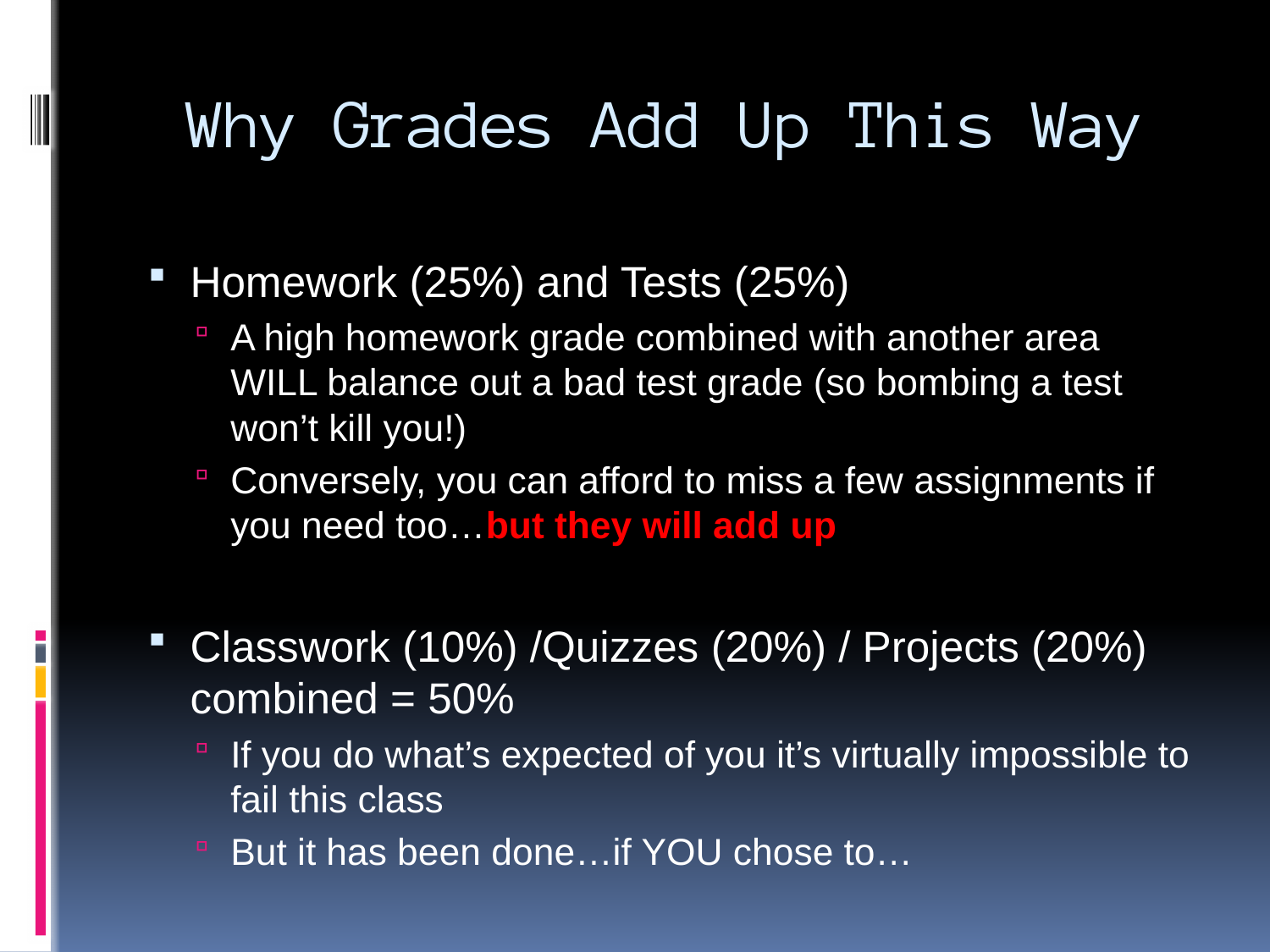

# Why Grades Add Up This Way
Homework (25%) and Tests (25%)
A high homework grade combined with another area WILL balance out a bad test grade (so bombing a test won’t kill you!)
Conversely, you can afford to miss a few assignments if you need too…but they will add up

Classwork (10%) /Quizzes (20%) / Projects (20%) combined = 50%
If you do what’s expected of you it’s virtually impossible to fail this class
But it has been done…if YOU chose to…